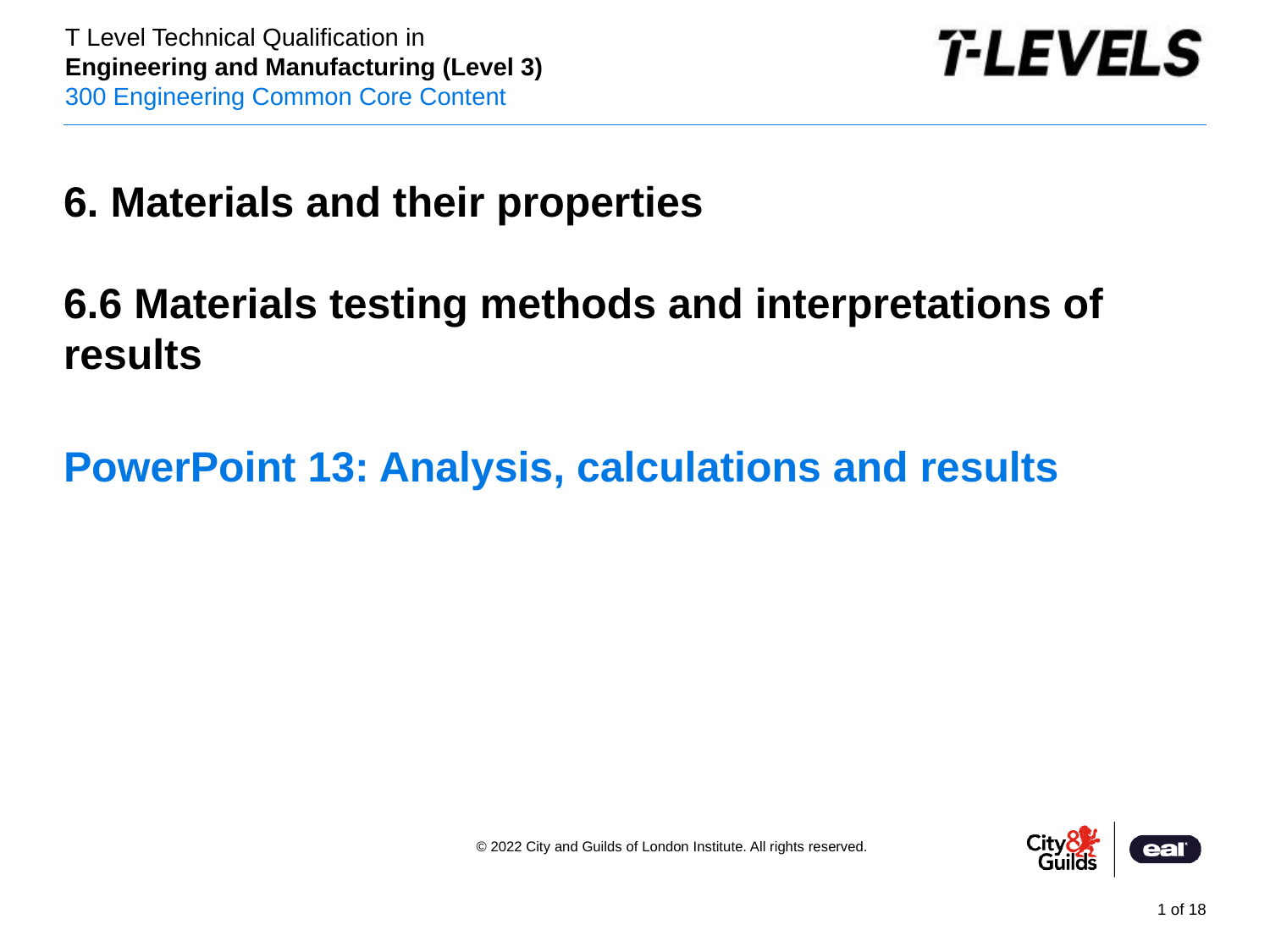

6. Materials and their properties

6.6 Materials testing methods and interpretations of results

PowerPoint presentation
# PowerPoint 13: Analysis, calculations and results